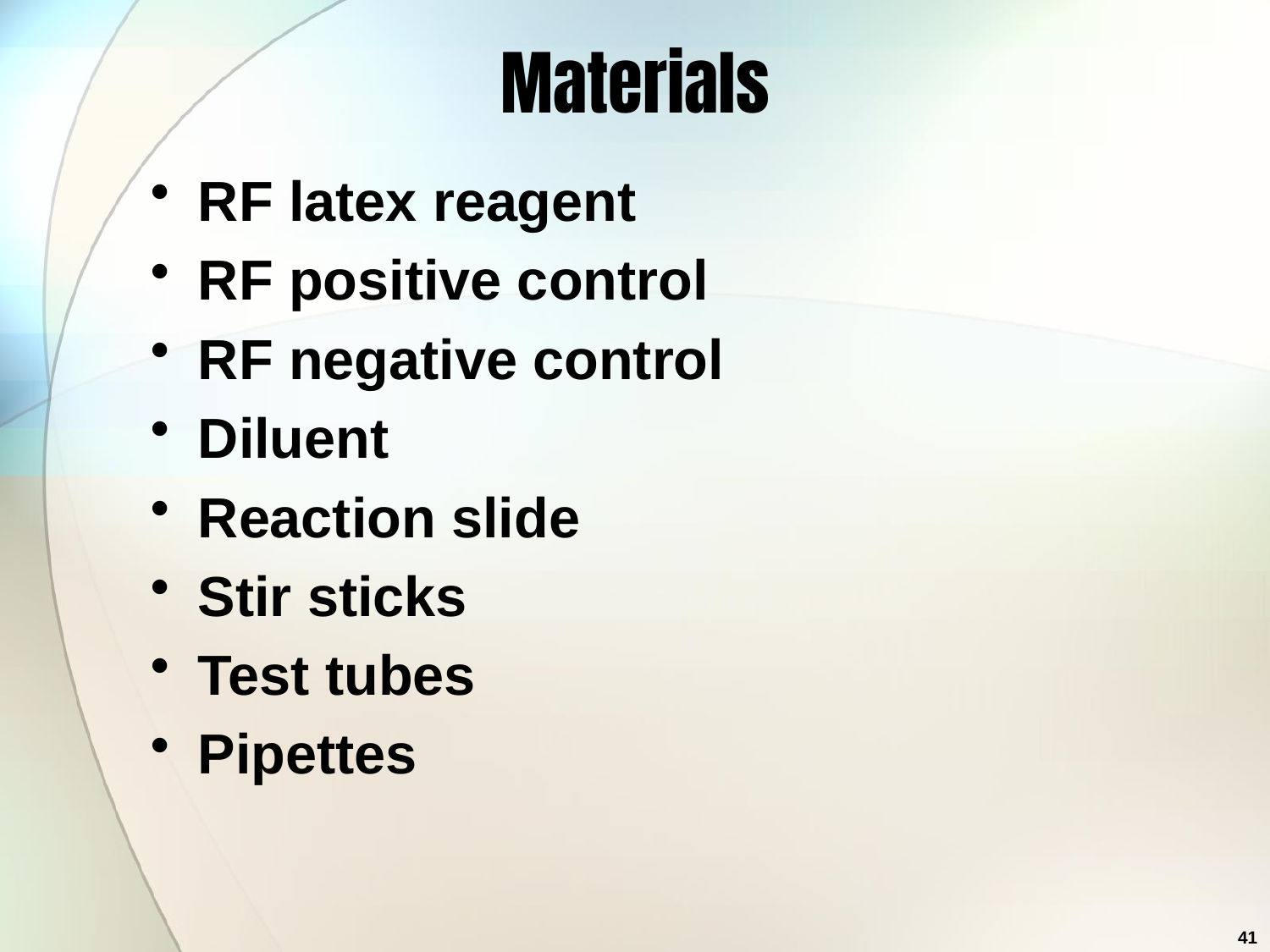

# Materials
RF latex reagent
RF positive control
RF negative control
Diluent
Reaction slide
Stir sticks
Test tubes
Pipettes
41